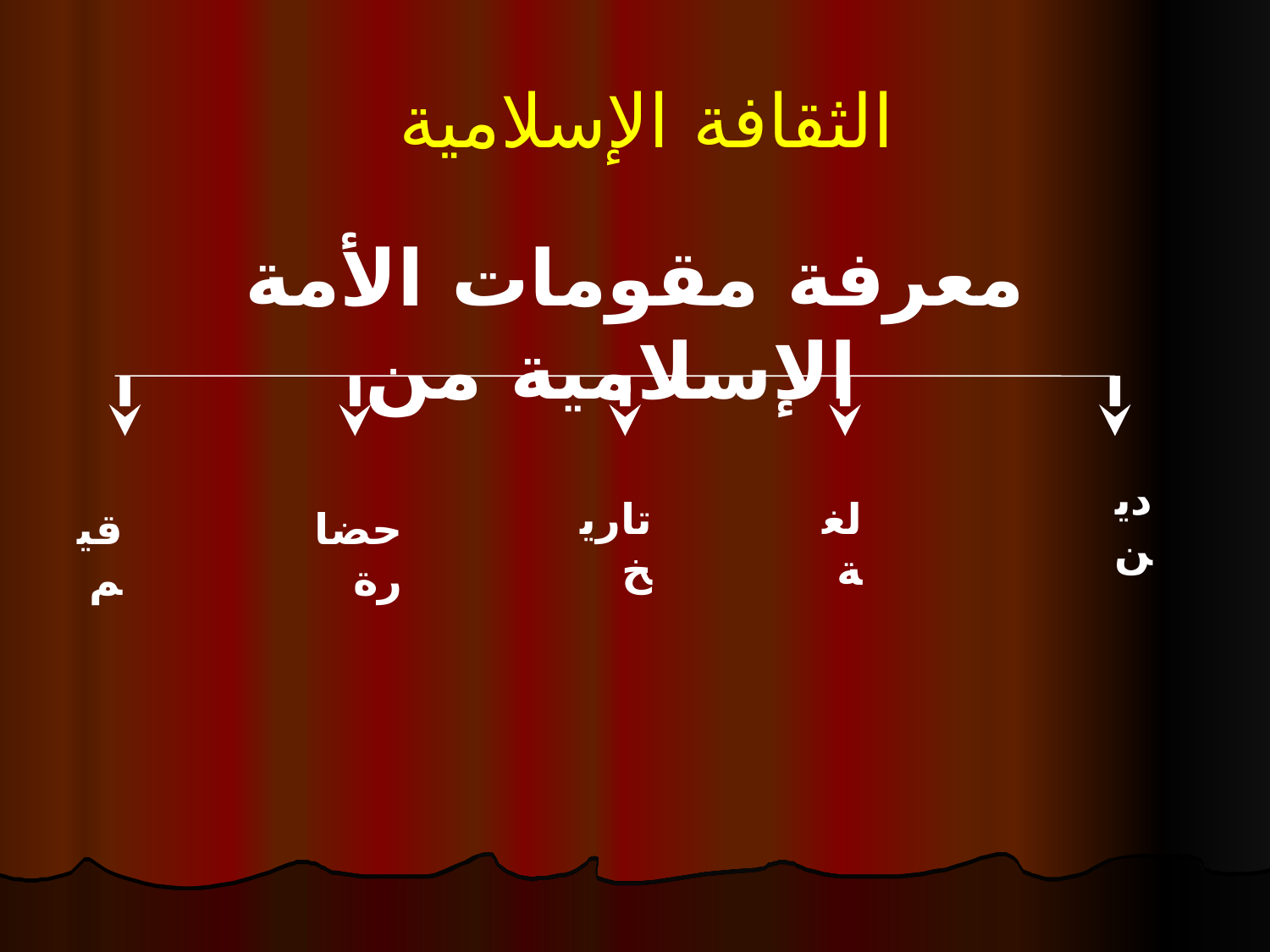

# الثقافة الإسلامية
معرفة مقومات الأمة الإسلامية من

دين
تاريخ
لغة
قيم
حضارة